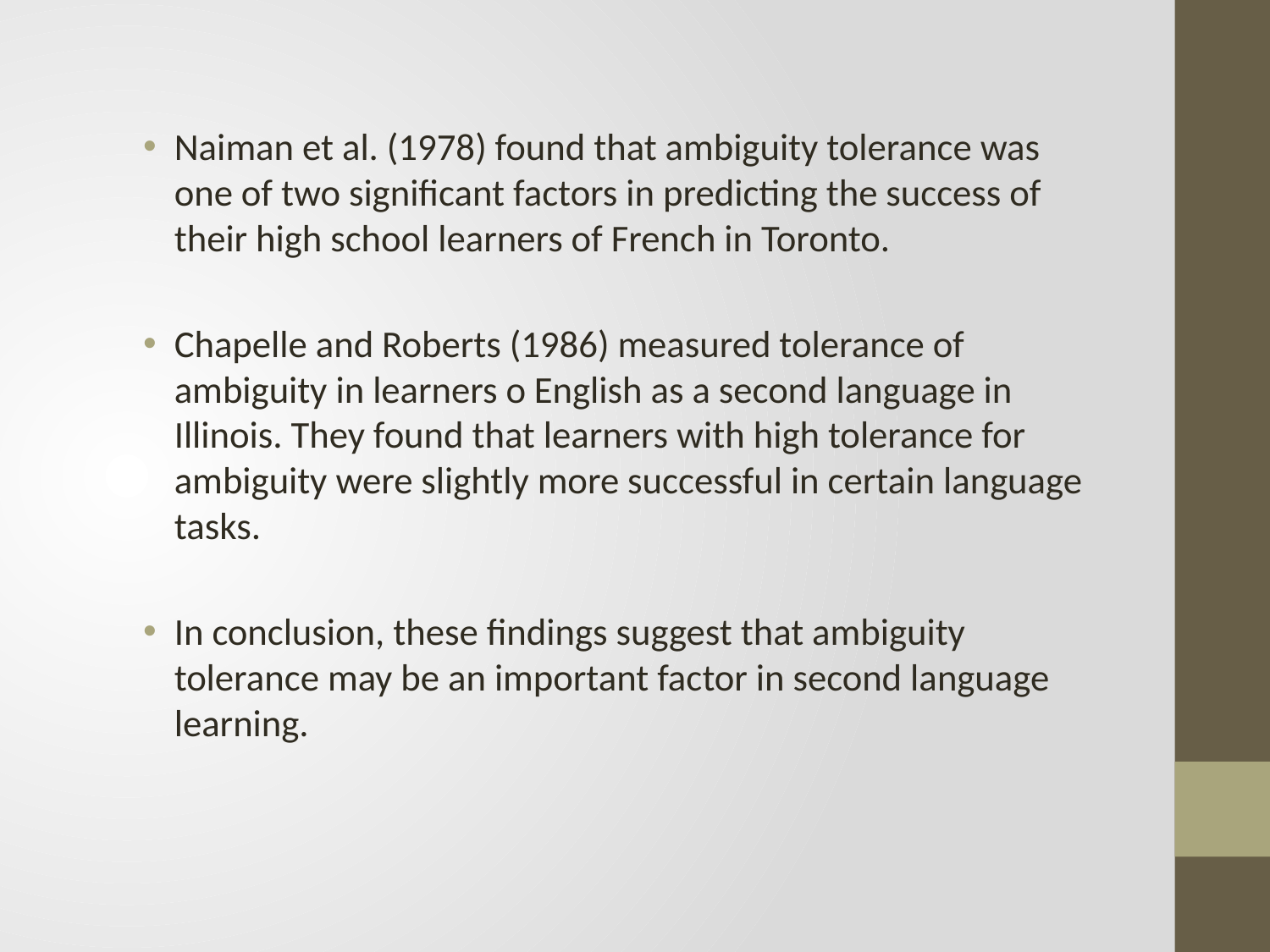

Naiman et al. (1978) found that ambiguity tolerance was one of two significant factors in predicting the success of their high school learners of French in Toronto.

Chapelle and Roberts (1986) measured tolerance of ambiguity in learners o English as a second language in Illinois. They found that learners with high tolerance for ambiguity were slightly more successful in certain language tasks.

In conclusion, these findings suggest that ambiguity tolerance may be an important factor in second language learning.